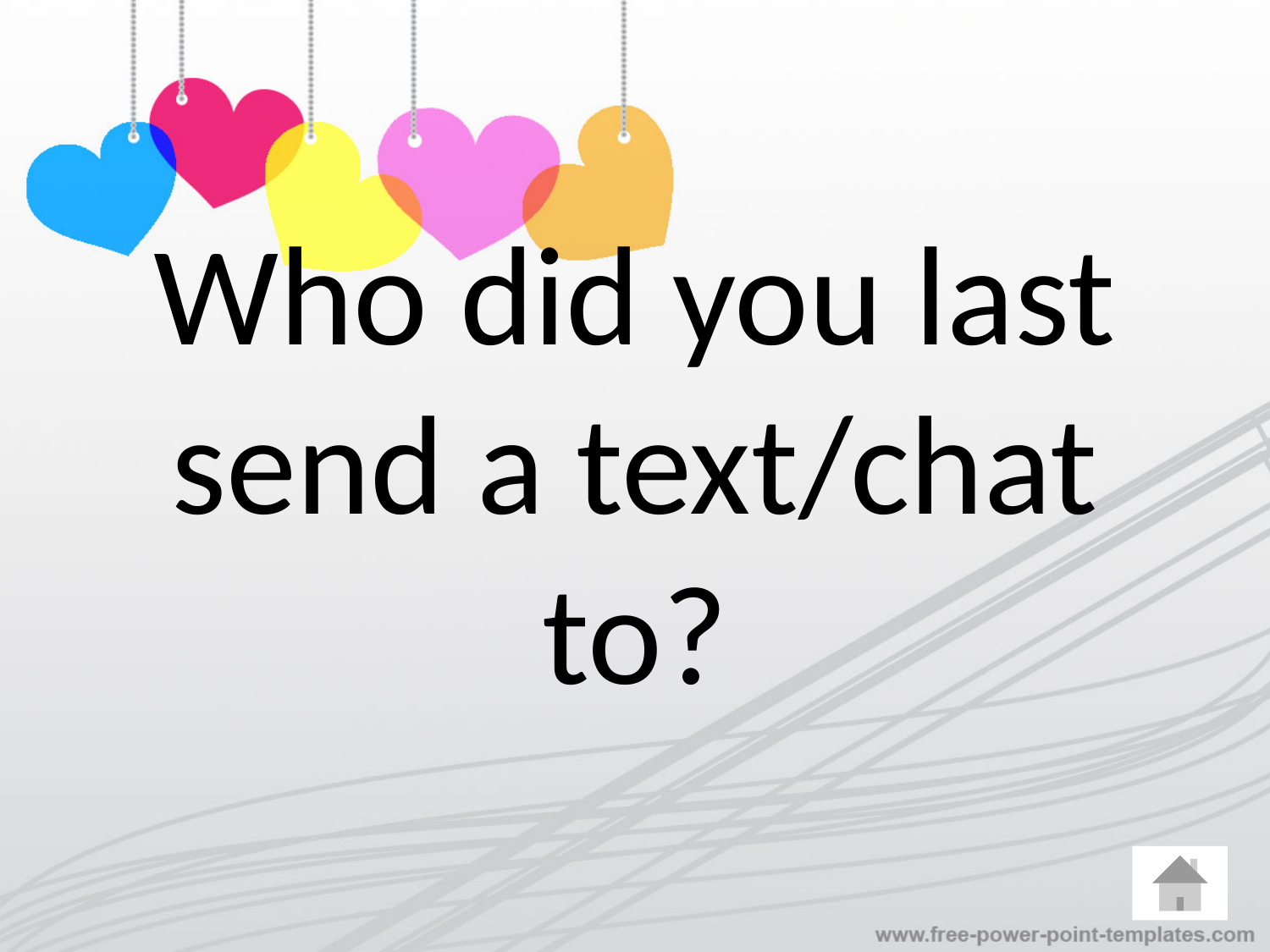

# Who did you last send a text/chat to?